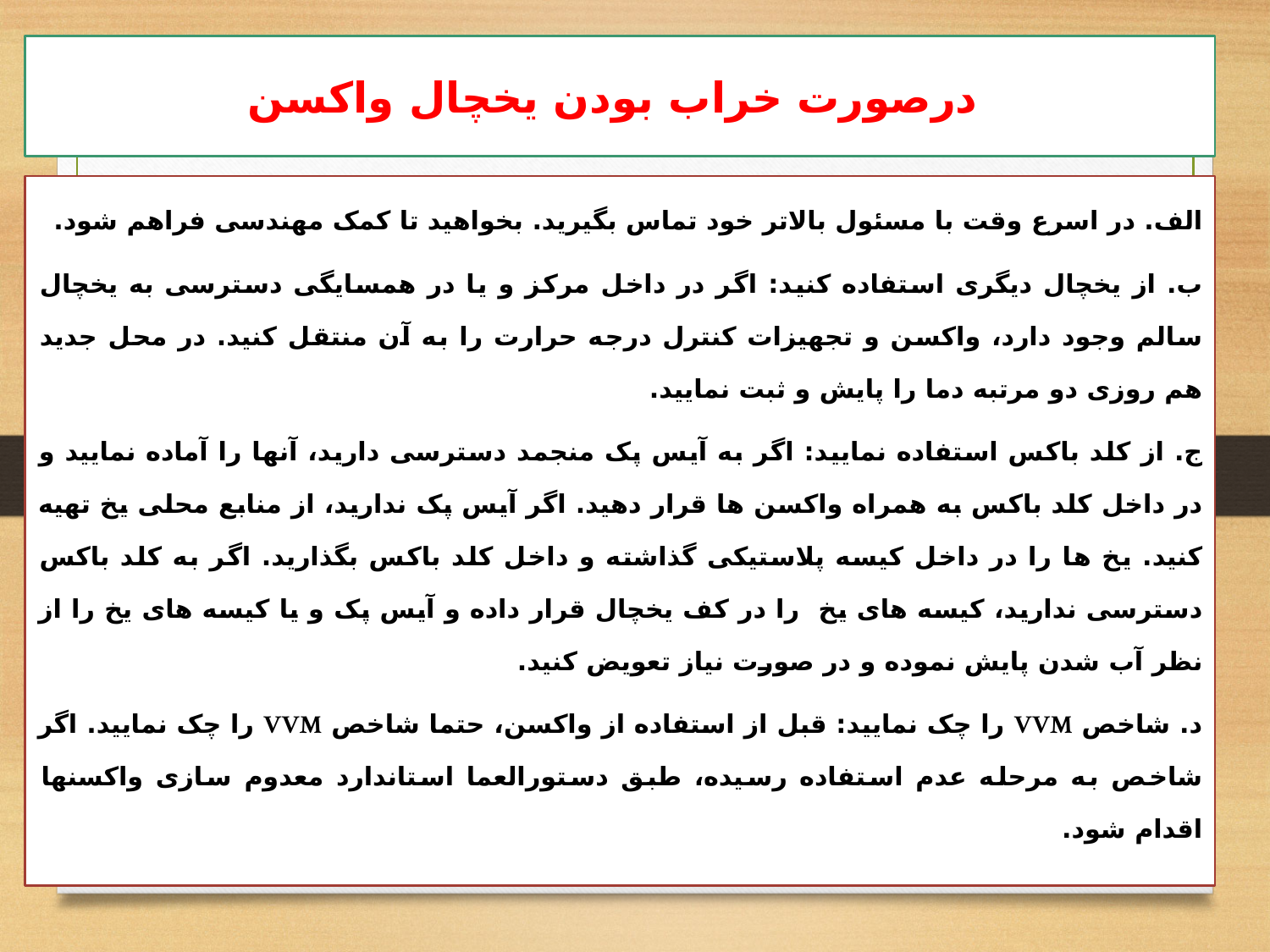

# درصورت خراب بودن یخچال واکسن
الف. در اسرع وقت با مسئول بالاتر خود تماس بگیرید. بخواهید تا کمک مهندسی فراهم شود.
ب. از یخچال دیگری استفاده کنید: اگر در داخل مرکز و یا در همسایگی دسترسی به یخچال سالم وجود دارد، واکسن و تجهیزات کنترل درجه حرارت را به آن منتقل کنید. در محل جدید هم روزی دو مرتبه دما را پایش و ثبت نمایید.
ج. از کلد باکس استفاده نمایید: اگر به آیس پک منجمد دسترسی دارید، آنها را آماده نمایید و در داخل کلد باکس به همراه واکسن ها قرار دهید. اگر آیس پک ندارید، از منابع محلی یخ تهیه کنید. یخ ها را در داخل کیسه پلاستیکی گذاشته و داخل کلد باکس بگذارید. اگر به کلد باکس دسترسی ندارید، کیسه های یخ  را در کف یخچال قرار داده و آیس پک و یا کیسه های یخ را از نظر آب شدن پایش نموده و در صورت نیاز تعویض کنید.
د. شاخص VVM را چک نمایید: قبل از استفاده از واکسن، حتما شاخص VVM را چک نمایید. اگر شاخص به مرحله عدم استفاده رسیده، طبق دستورالعما استاندارد معدوم سازی واکسنها اقدام شود.